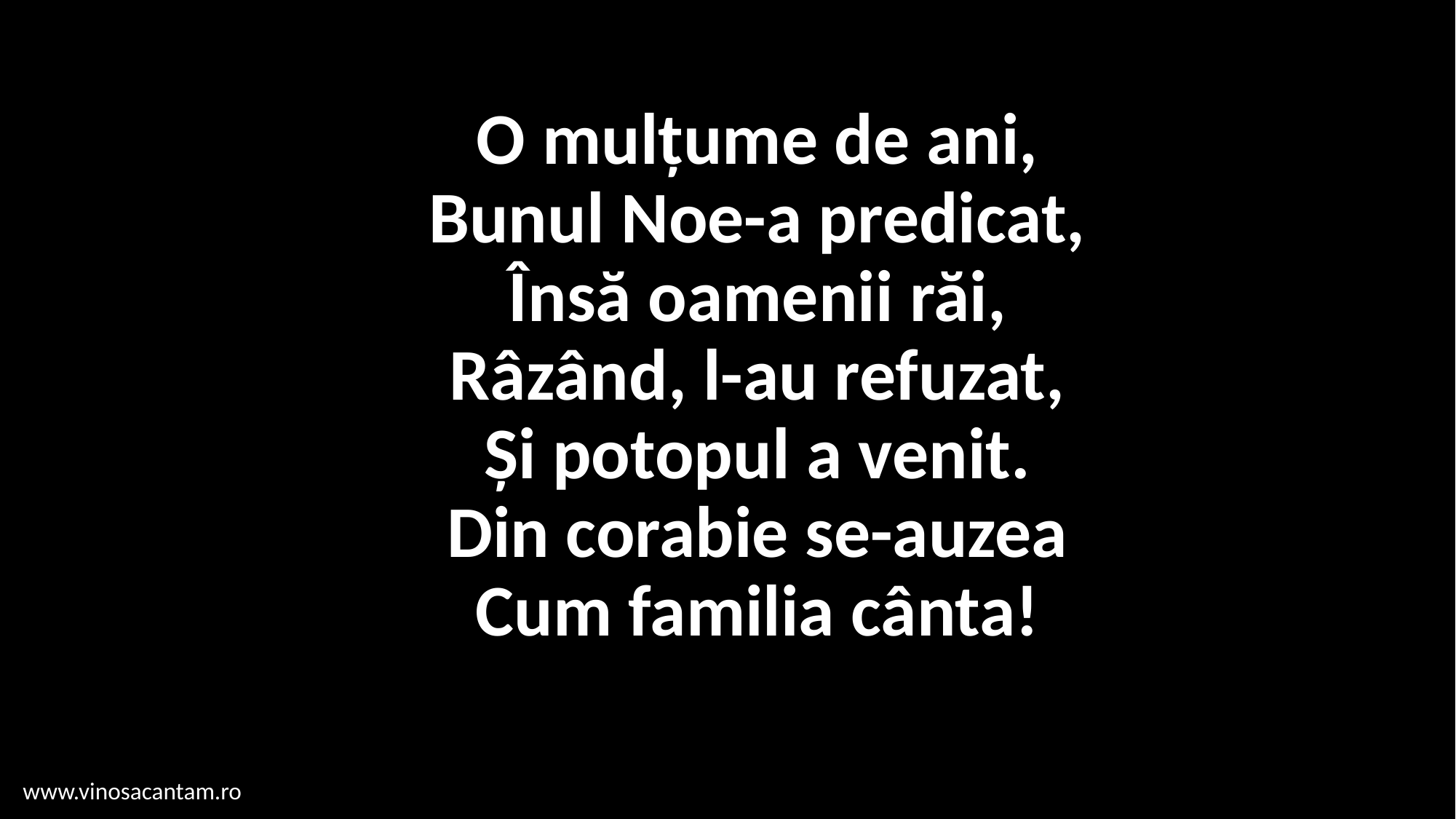

# O mulțume de ani, Bunul Noe-a predicat, Însă oamenii răi, Râzând, l-au refuzat, Și potopul a venit. Din corabie se-auzea Cum familia cânta!
www.vinosacantam.ro